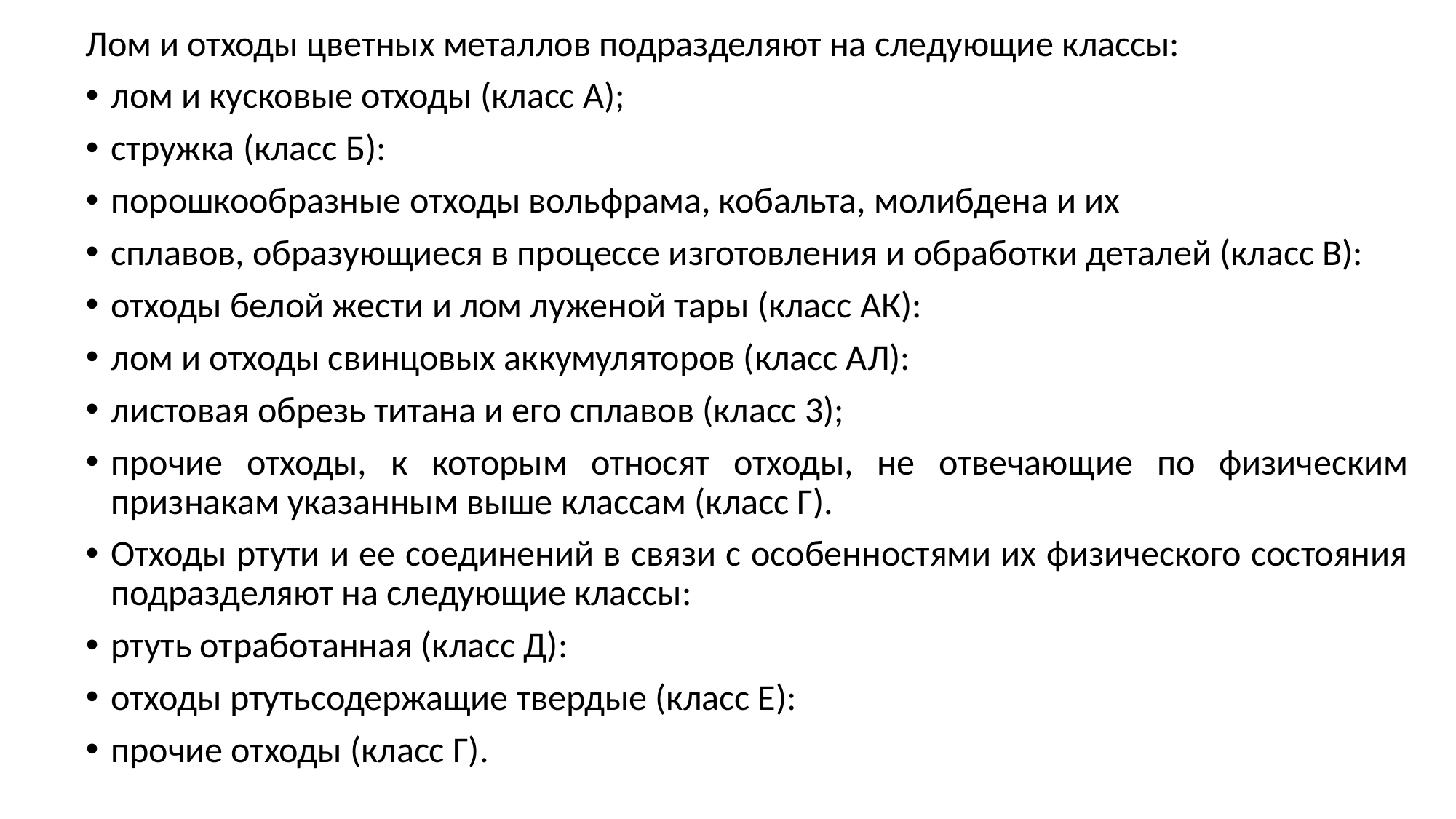

Лом и отходы цветных металлов подразделяют на следующие классы:
лом и кусковые отходы (класс А);
стружка (класс Б):
порошкообразные отходы вольфрама, кобальта, молибдена и их
сплавов, образующиеся в процессе изготовления и обработки деталей (класс В):
отходы белой жести и лом луженой тары (класс АК):
лом и отходы свинцовых аккумуляторов (класс АЛ):
листовая обрезь титана и его сплавов (класс 3);
прочие отходы, к которым относят отходы, не отвечающие по физическим признакам указанным выше классам (класс Г).
Отходы ртути и ее соединений в связи с особенностями их физического состояния подразделяют на следующие классы:
ртуть отработанная (класс Д):
отходы ртутьсодержащие твердые (класс Е):
прочие отходы (класс Г).